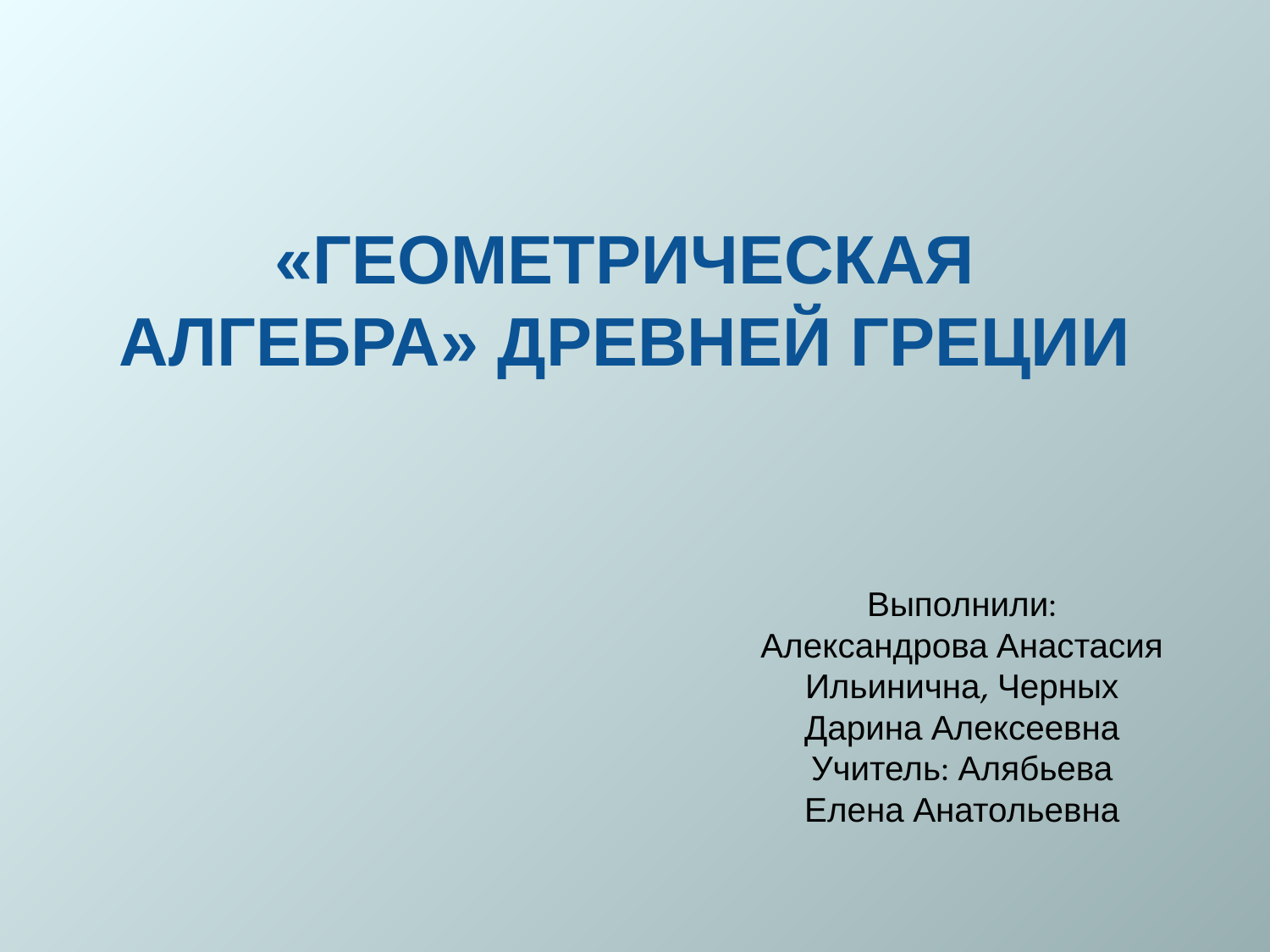

# «ГЕОМЕТРИЧЕСКАЯ АЛГЕБРА» ДРЕВНЕЙ ГРЕЦИИ
Выполнили: Александрова Анастасия Ильинична, Черных Дарина Алексеевна
Учитель: Алябьева Елена Анатольевна